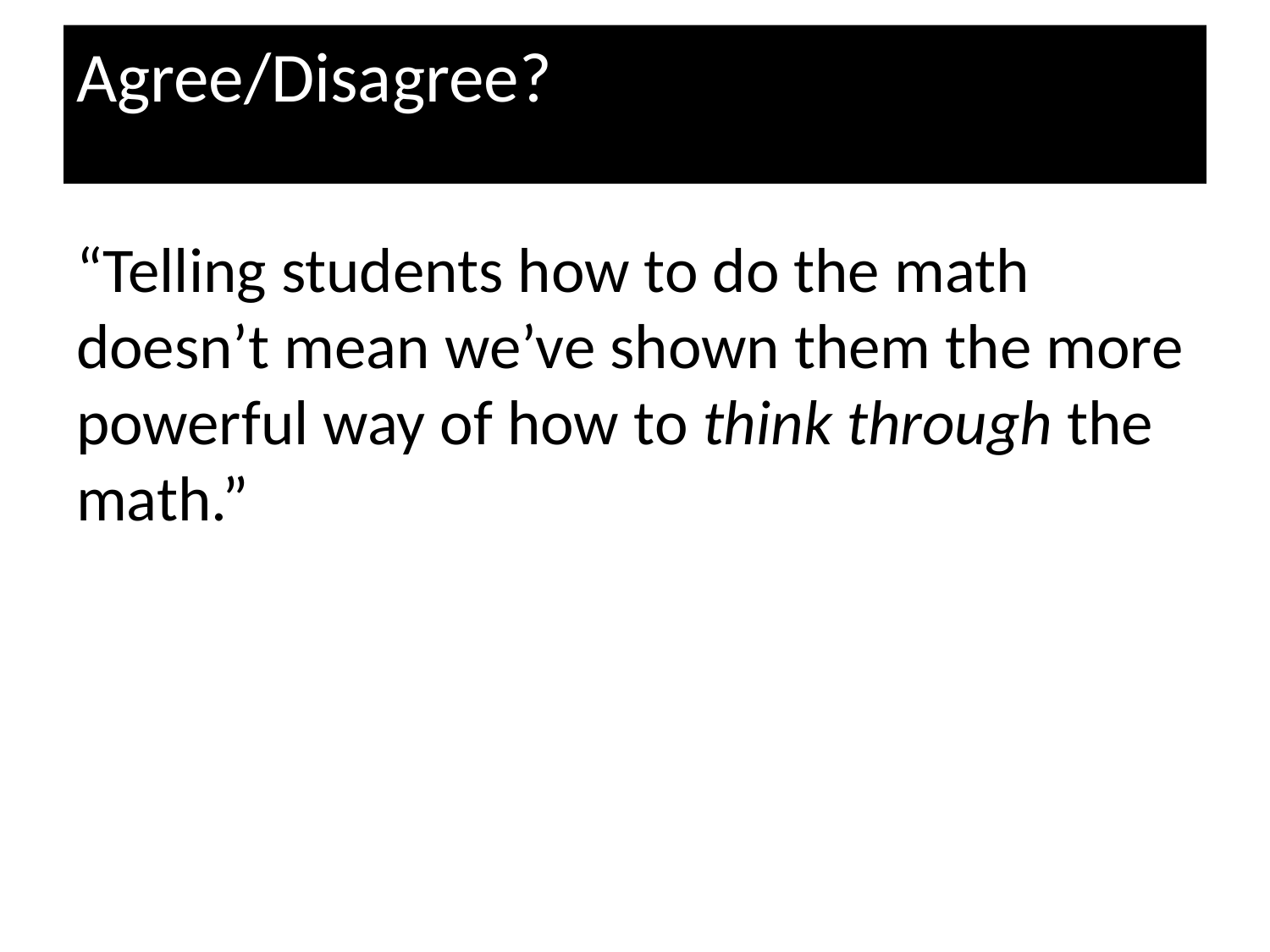

# Agree/Disagree?
“Telling students how to do the math doesn’t mean we’ve shown them the more powerful way of how to think through the math.”